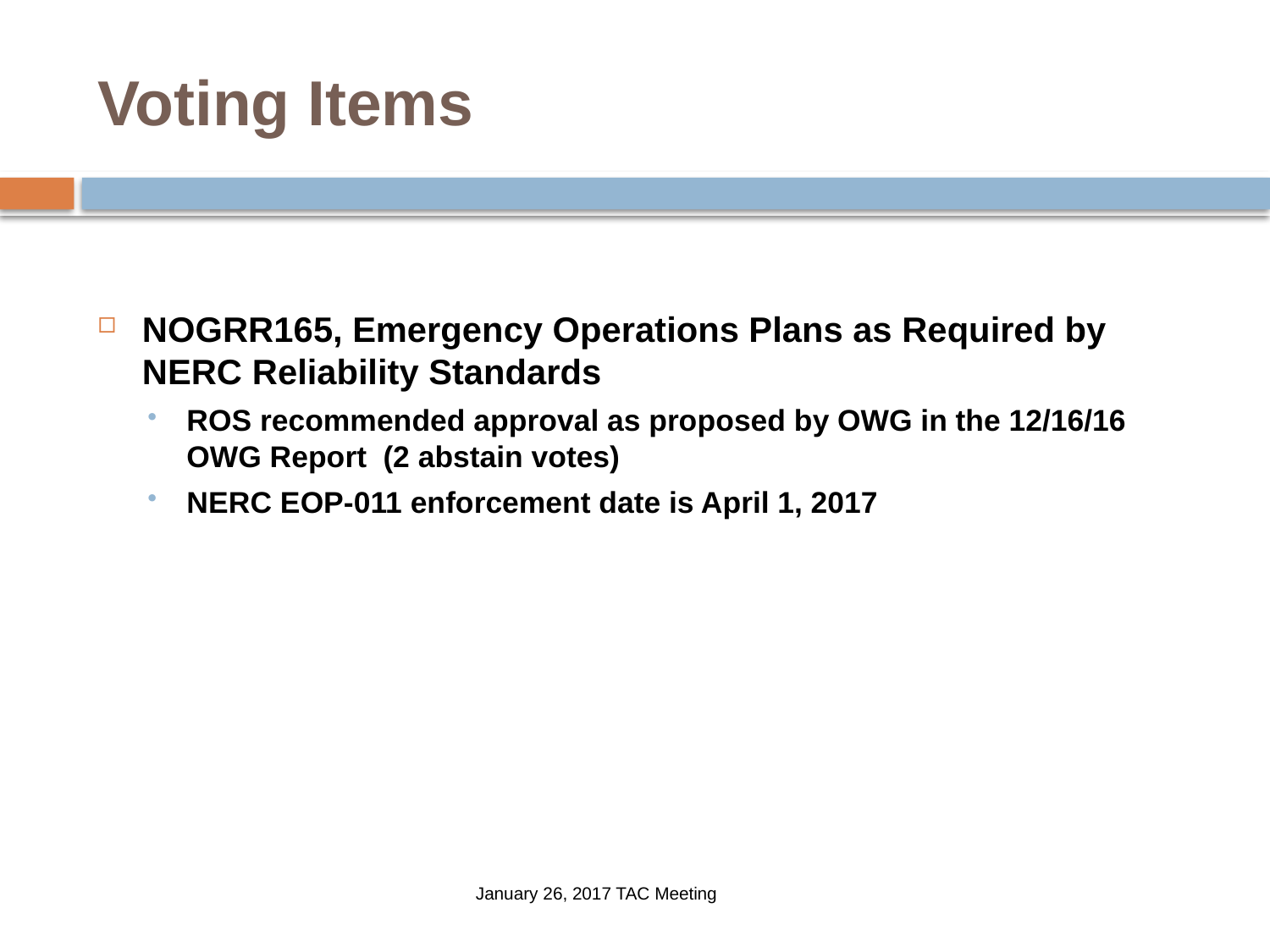

# Voting Items

NOGRR165, Emergency Operations Plans as Required by NERC Reliability Standards
ROS recommended approval as proposed by OWG in the 12/16/16 OWG Report  (2 abstain votes)
NERC EOP-011 enforcement date is April 1, 2017

 January 26, 2017 TAC Meeting